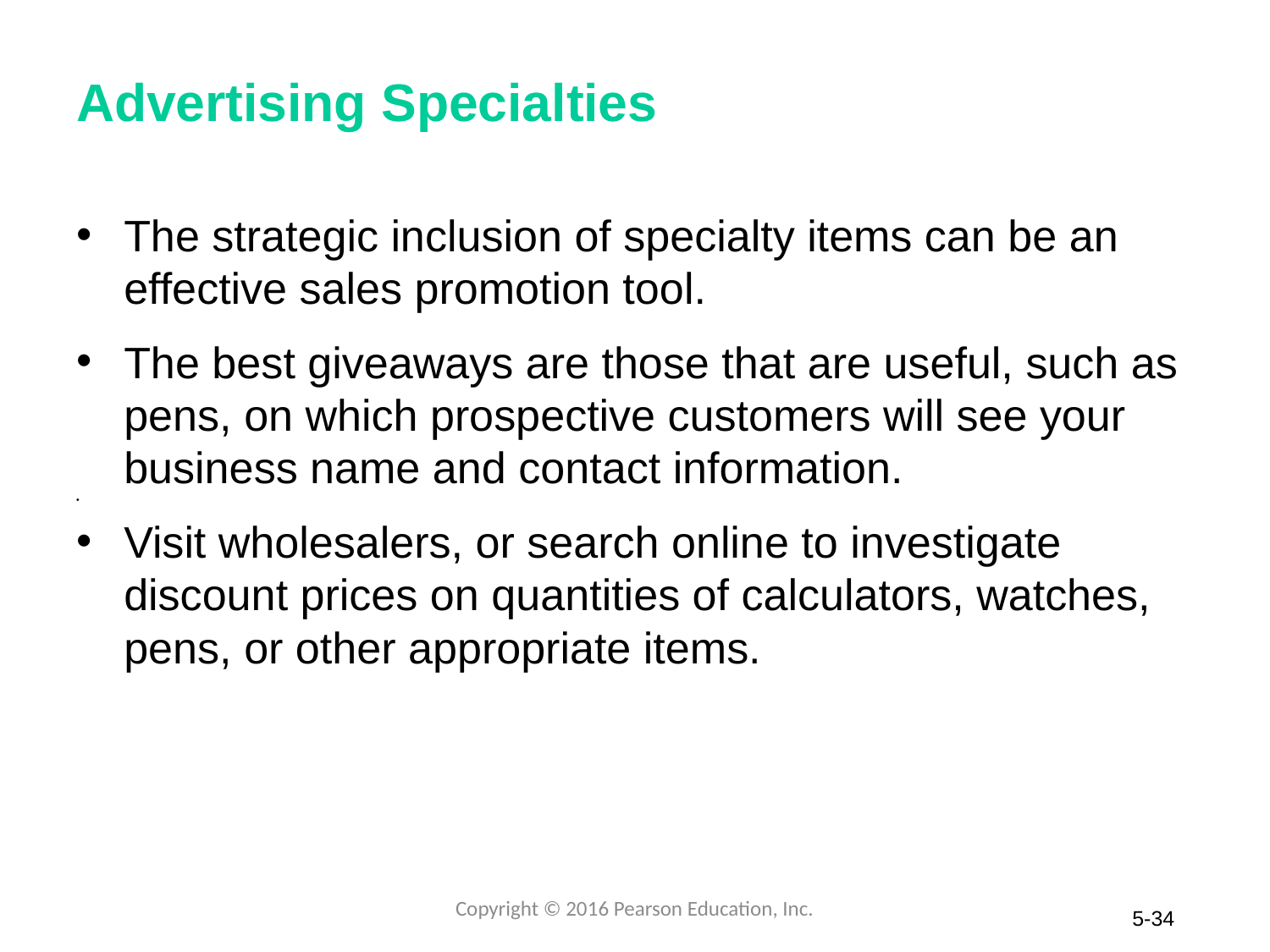

# Advertising Specialties
The strategic inclusion of specialty items can be an effective sales promotion tool.

The best giveaways are those that are useful, such as pens, on which prospective customers will see your business name and contact information.

Visit wholesalers, or search online to investigate discount prices on quantities of calculators, watches, pens, or other appropriate items.
Copyright © 2016 Pearson Education, Inc.